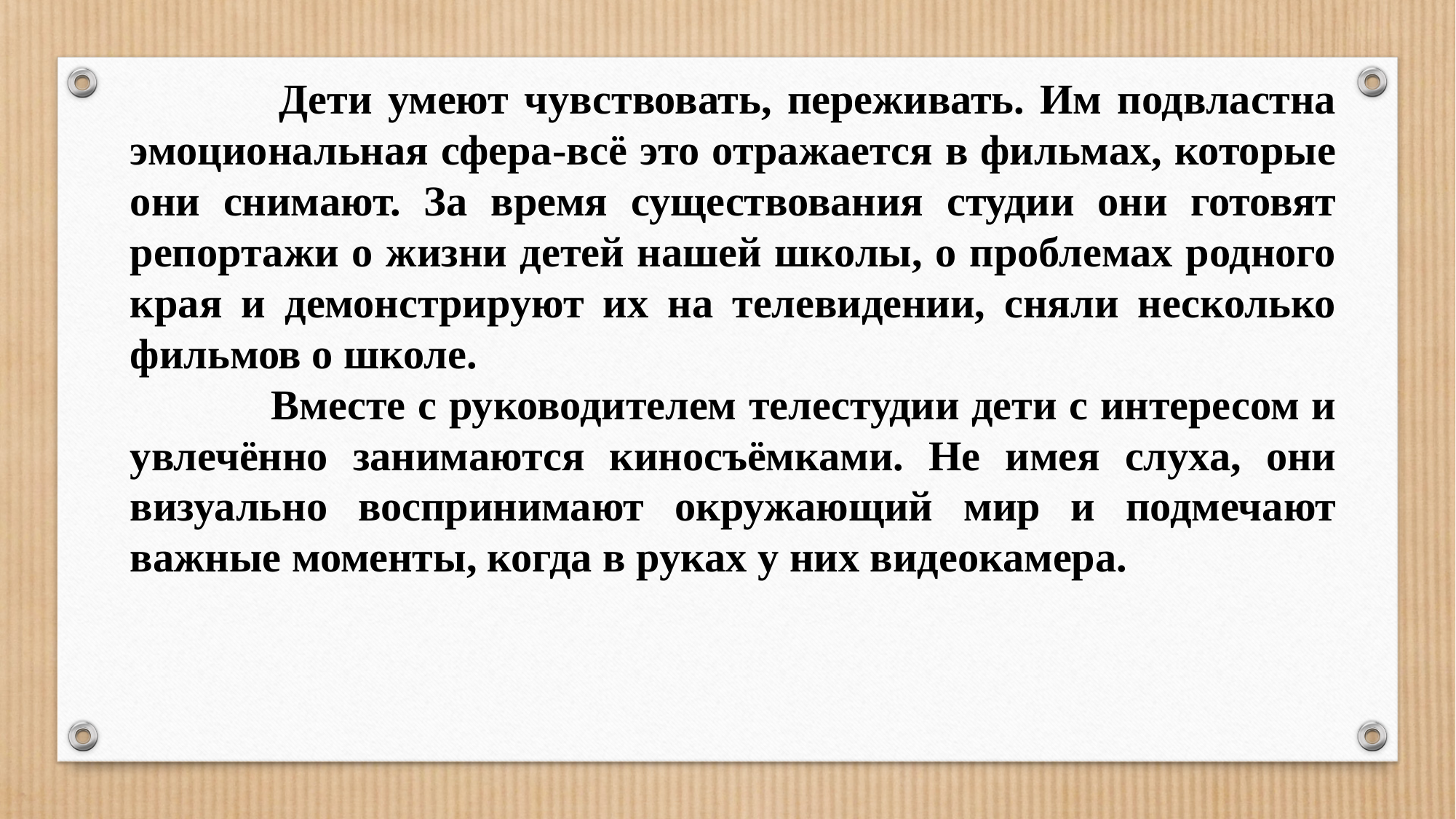

Дети умеют чувствовать, переживать. Им подвластна эмоциональная сфера-всё это отражается в фильмах, которые они снимают. За время существования студии они готовят репортажи о жизни детей нашей школы, о проблемах родного края и демонстрируют их на телевидении, сняли несколько фильмов о школе.
       Вместе с руководителем телестудии дети с интересом и увлечённо занимаются киносъёмками. Не имея слуха, они визуально воспринимают окружающий мир и подмечают важные моменты, когда в руках у них видеокамера.